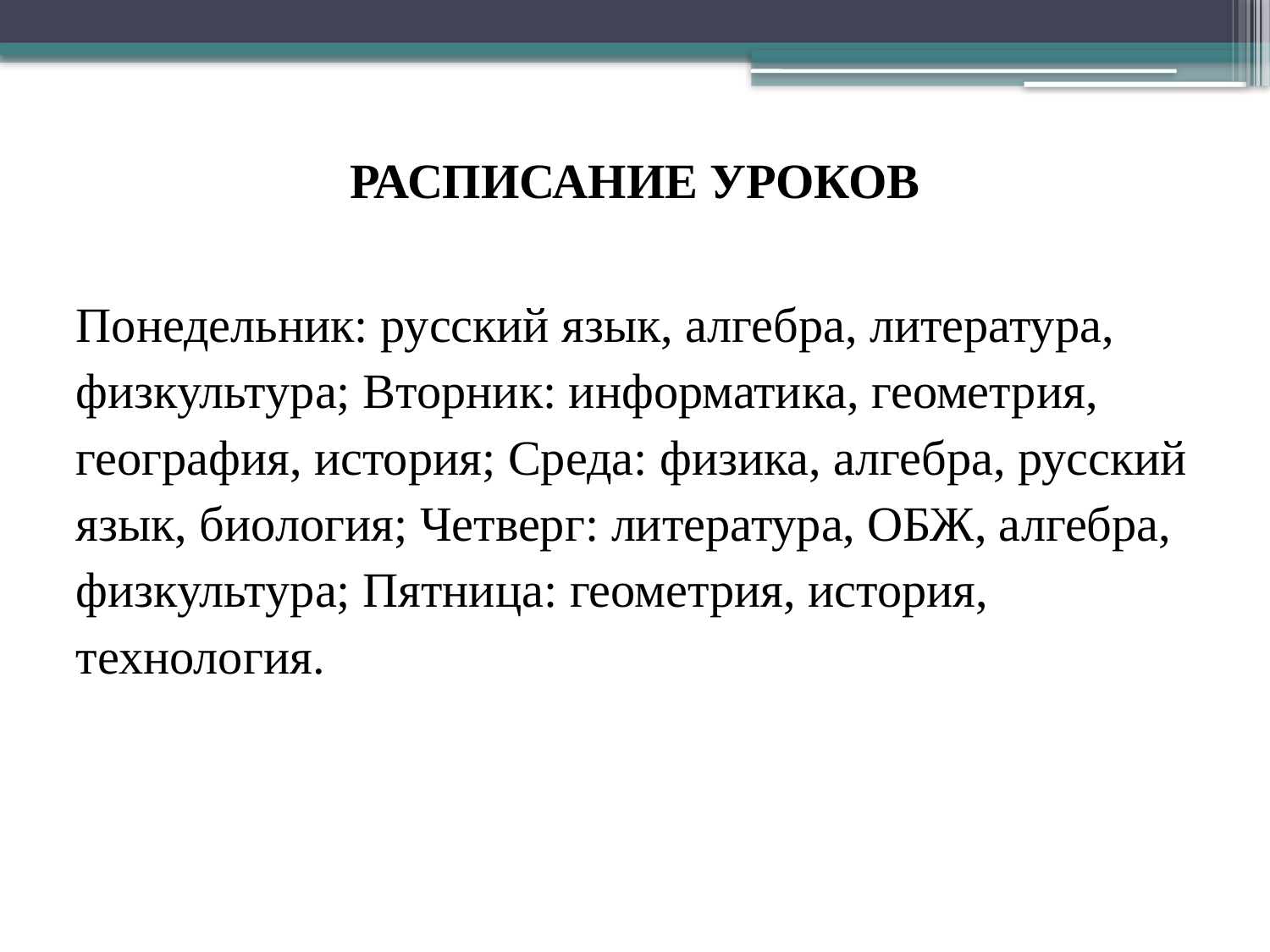

РАСПИСАНИЕ УРОКОВ

Понедельник: русский язык, алгебра, литература, физкультура; Вторник: информатика, геометрия, география, история; Среда: физика, алгебра, русский язык, биология; Четверг: литература, ОБЖ, алгебра, физкультура; Пятница: геометрия, история, технология.